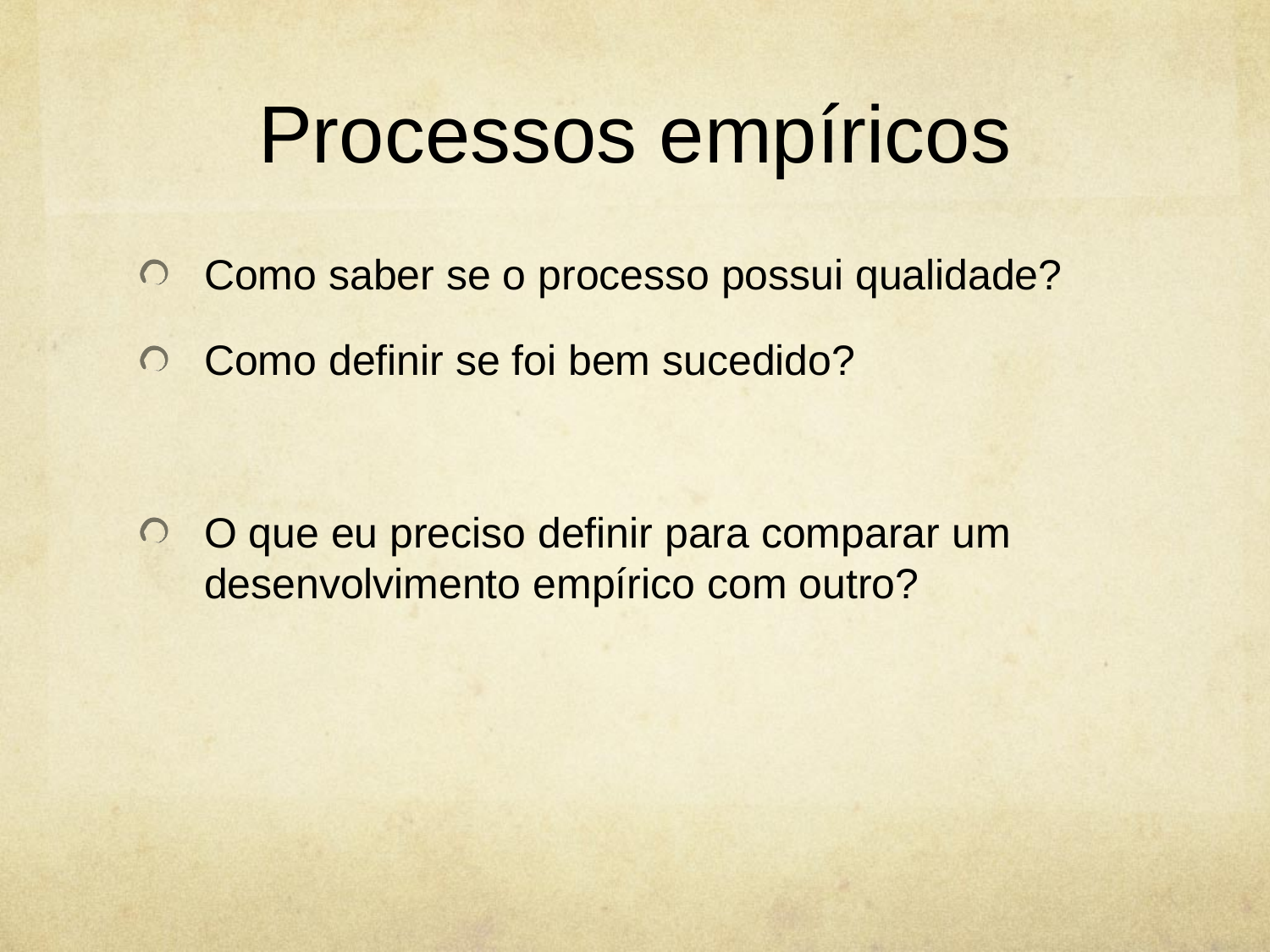

# Processos empíricos
Como saber se o processo possui qualidade?
Como definir se foi bem sucedido?

O que eu preciso definir para comparar um desenvolvimento empírico com outro?